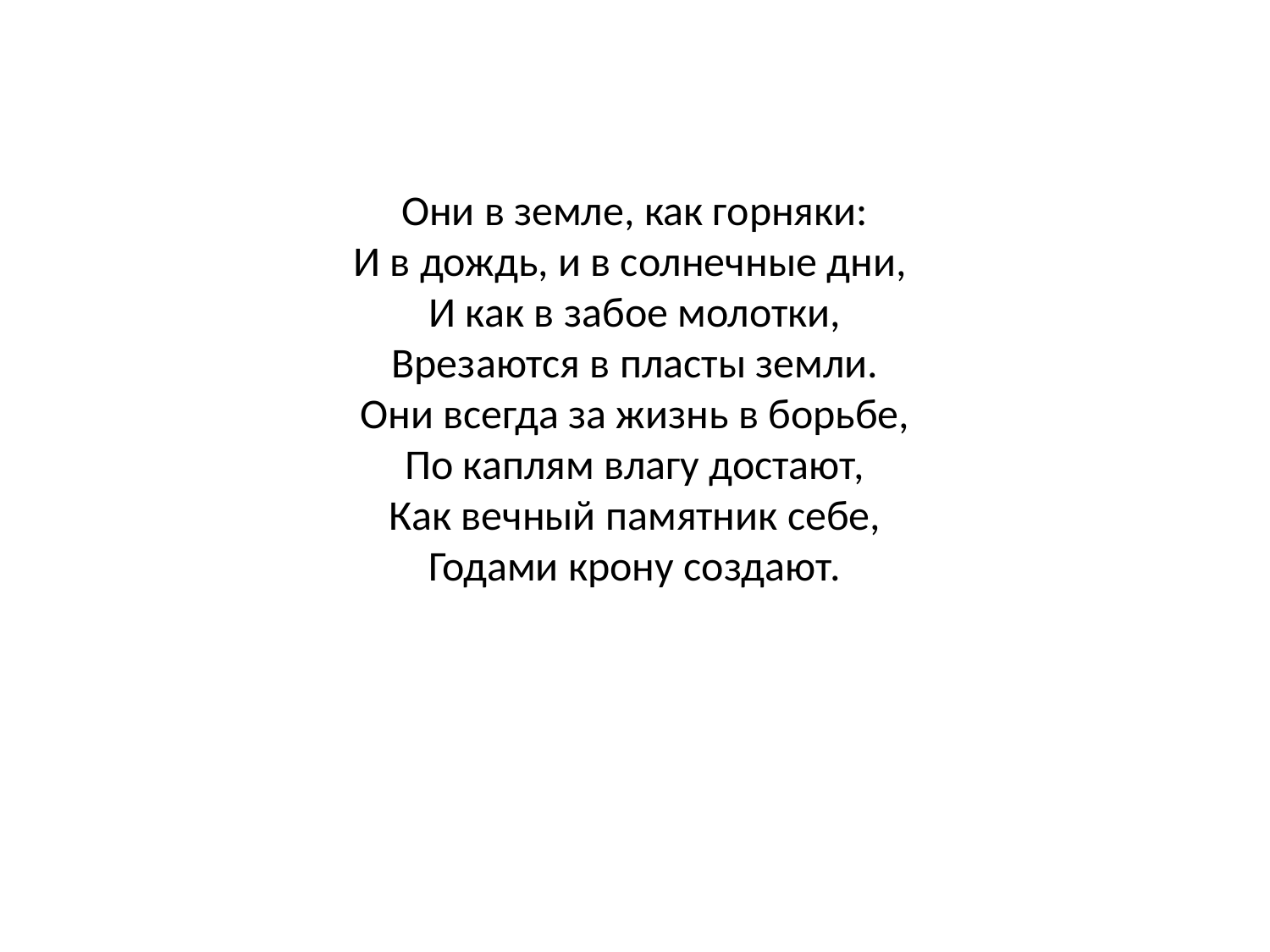

# Они в земле, как горняки: И в дождь, и в солнечные дни, И как в забое молотки, Врезаются в пласты земли. Они всегда за жизнь в борьбе, По каплям влагу достают, Как вечный памятник себе, Годами крону создают.